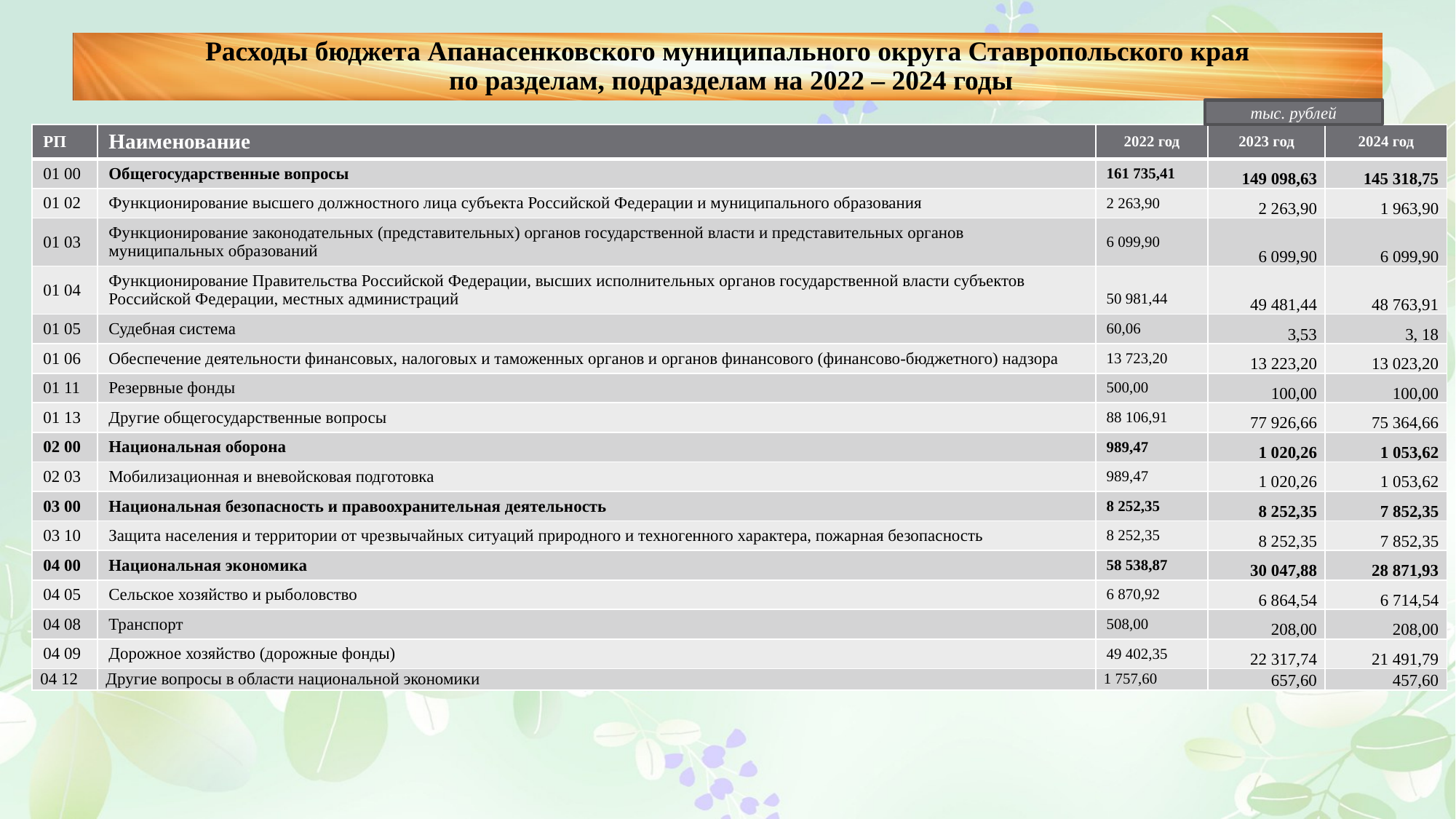

# Расходы бюджета Апанасенковского муниципального округа Ставропольского края по разделам, подразделам на 2022 – 2024 годы
тыс. рублей
| РП | Наименование | 2022 год | 2023 год | 2024 год |
| --- | --- | --- | --- | --- |
| 01 00 | Общегосударственные вопросы | 161 735,41 | 149 098,63 | 145 318,75 |
| 01 02 | Функционирование высшего должностного лица субъекта Российской Федерации и муниципального образования | 2 263,90 | 2 263,90 | 1 963,90 |
| 01 03 | Функционирование законодательных (представительных) органов государственной власти и представительных органов муниципальных образований | 6 099,90 | 6 099,90 | 6 099,90 |
| 01 04 | Функционирование Правительства Российской Федерации, высших исполнительных органов государственной власти субъектов Российской Федерации, местных администраций | 50 981,44 | 49 481,44 | 48 763,91 |
| 01 05 | Судебная система | 60,06 | 3,53 | 3, 18 |
| 01 06 | Обеспечение деятельности финансовых, налоговых и таможенных органов и органов финансового (финансово-бюджетного) надзора | 13 723,20 | 13 223,20 | 13 023,20 |
| 01 11 | Резервные фонды | 500,00 | 100,00 | 100,00 |
| 01 13 | Другие общегосударственные вопросы | 88 106,91 | 77 926,66 | 75 364,66 |
| 02 00 | Национальная оборона | 989,47 | 1 020,26 | 1 053,62 |
| 02 03 | Мобилизационная и вневойсковая подготовка | 989,47 | 1 020,26 | 1 053,62 |
| 03 00 | Национальная безопасность и правоохранительная деятельность | 8 252,35 | 8 252,35 | 7 852,35 |
| 03 10 | Защита населения и территории от чрезвычайных ситуаций природного и техногенного характера, пожарная безопасность | 8 252,35 | 8 252,35 | 7 852,35 |
| 04 00 | Национальная экономика | 58 538,87 | 30 047,88 | 28 871,93 |
| 04 05 | Сельское хозяйство и рыболовство | 6 870,92 | 6 864,54 | 6 714,54 |
| 04 08 | Транспорт | 508,00 | 208,00 | 208,00 |
| 04 09 | Дорожное хозяйство (дорожные фонды) | 49 402,35 | 22 317,74 | 21 491,79 |
| 04 12 | Другие вопросы в области национальной экономики | 1 757,60 | 657,60 | 457,60 |